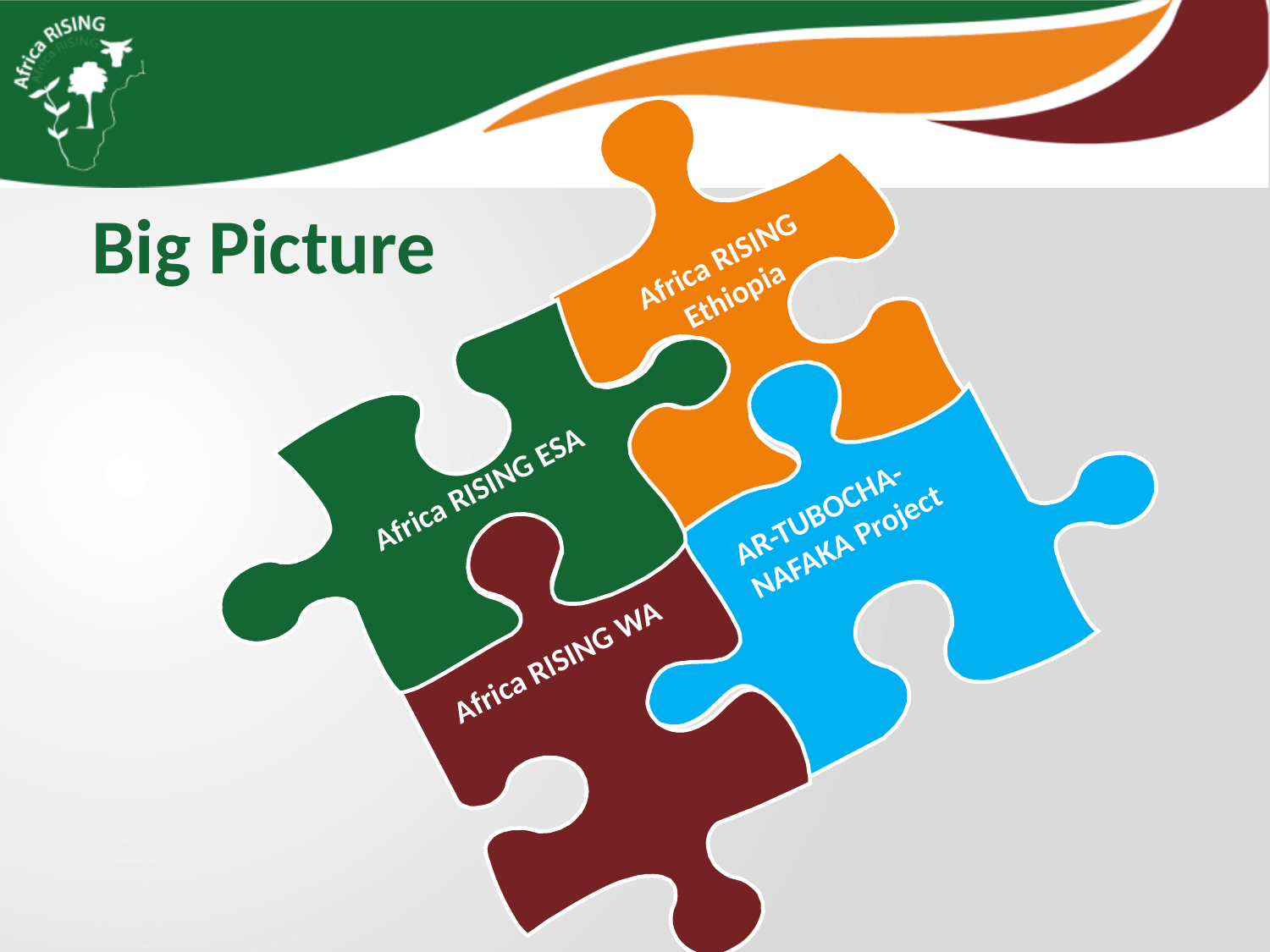

Africa RISING Ethiopia
Big Picture
AR-TUBOCHA-NAFAKA Project

Africa RISING ESA
Africa RISING WA